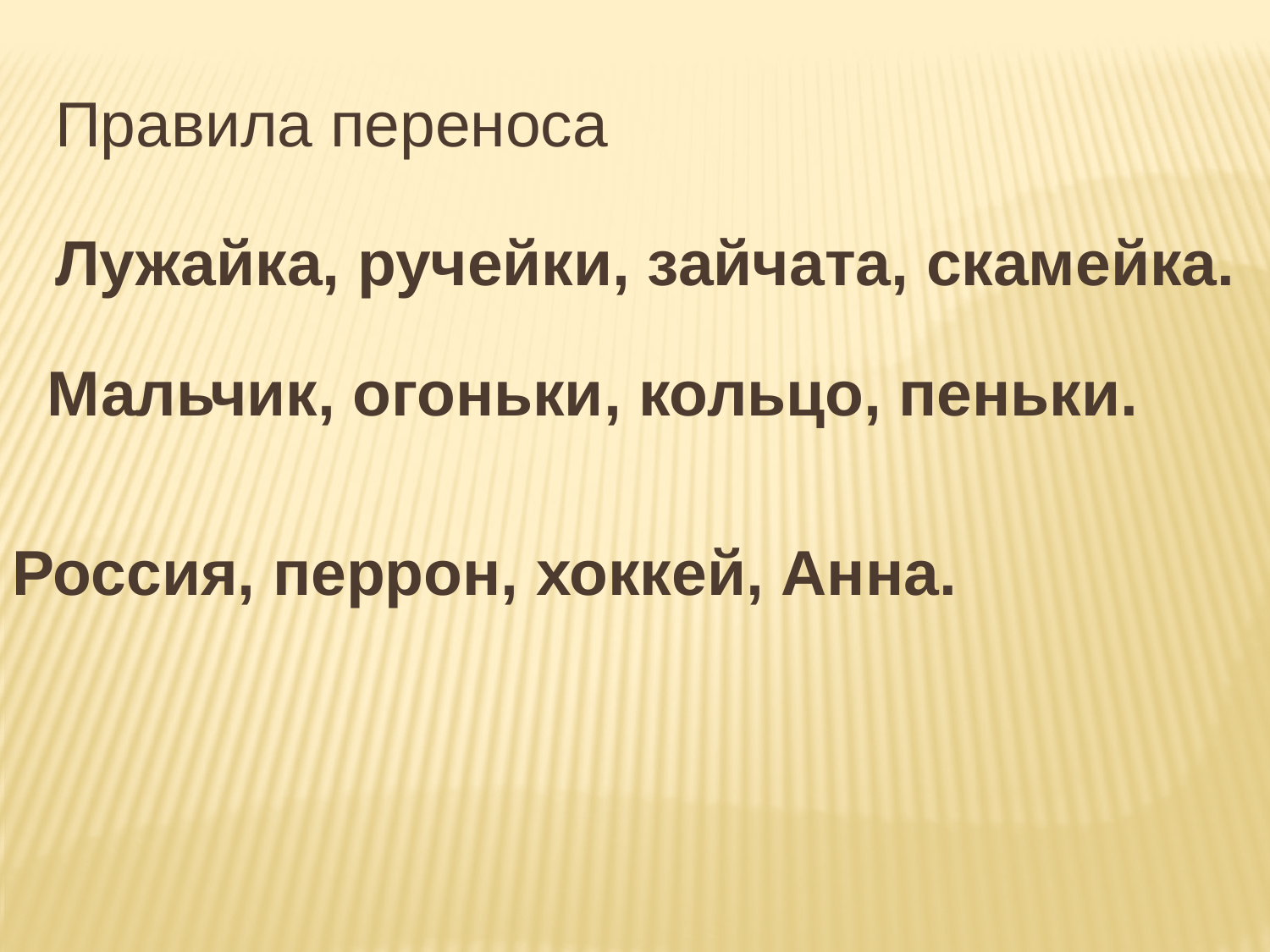

Правила переноса
Лужайка, ручейки, зайчата, скамейка.
Мальчик, огоньки, кольцо, пеньки.
Россия, перрон, хоккей, Анна.